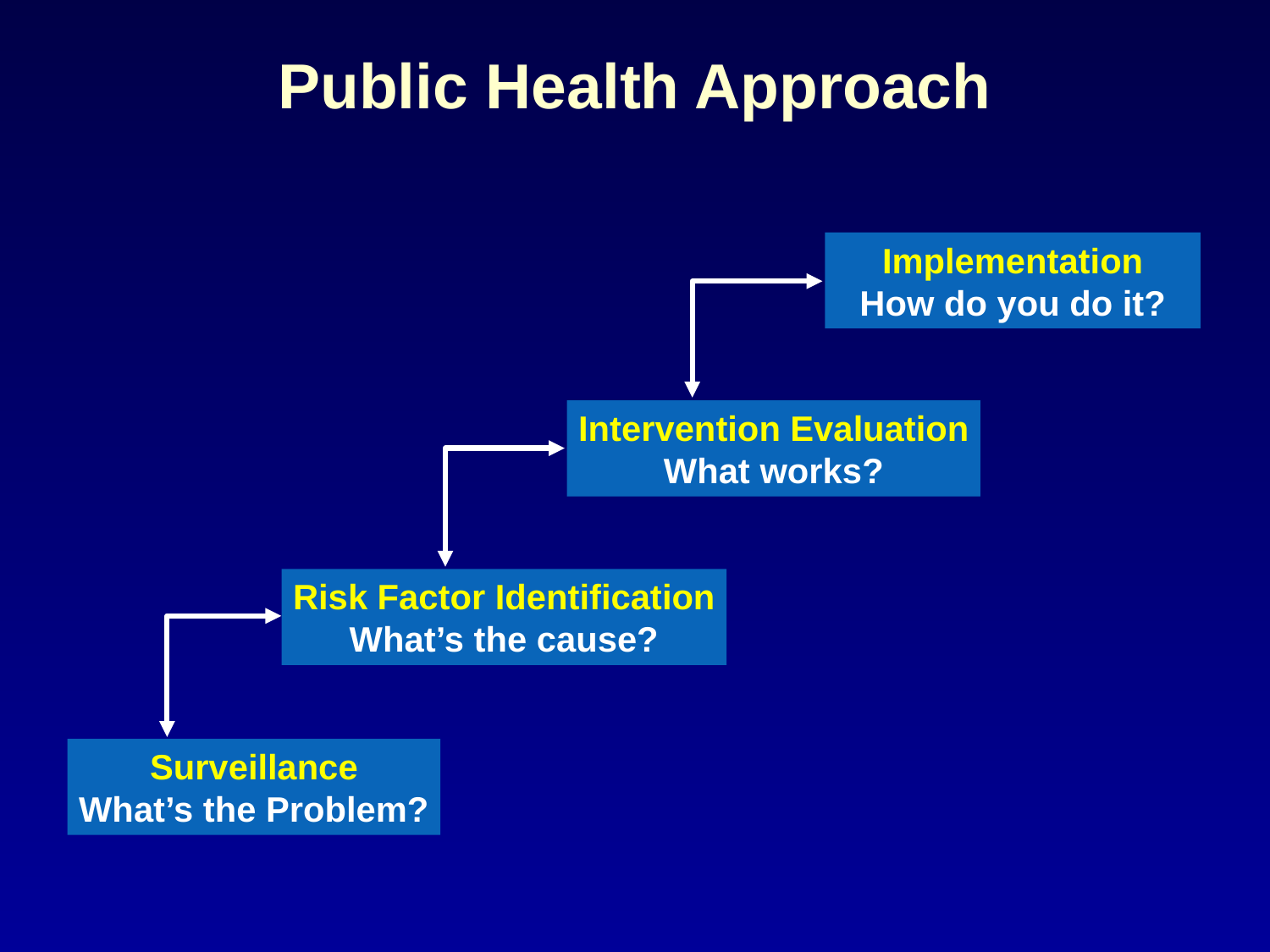

Public Health Approach
Implementation
How do you do it?

Intervention Evaluation
What works?

Risk Factor Identification
What’s the cause?

Surveillance
What’s the Problem?